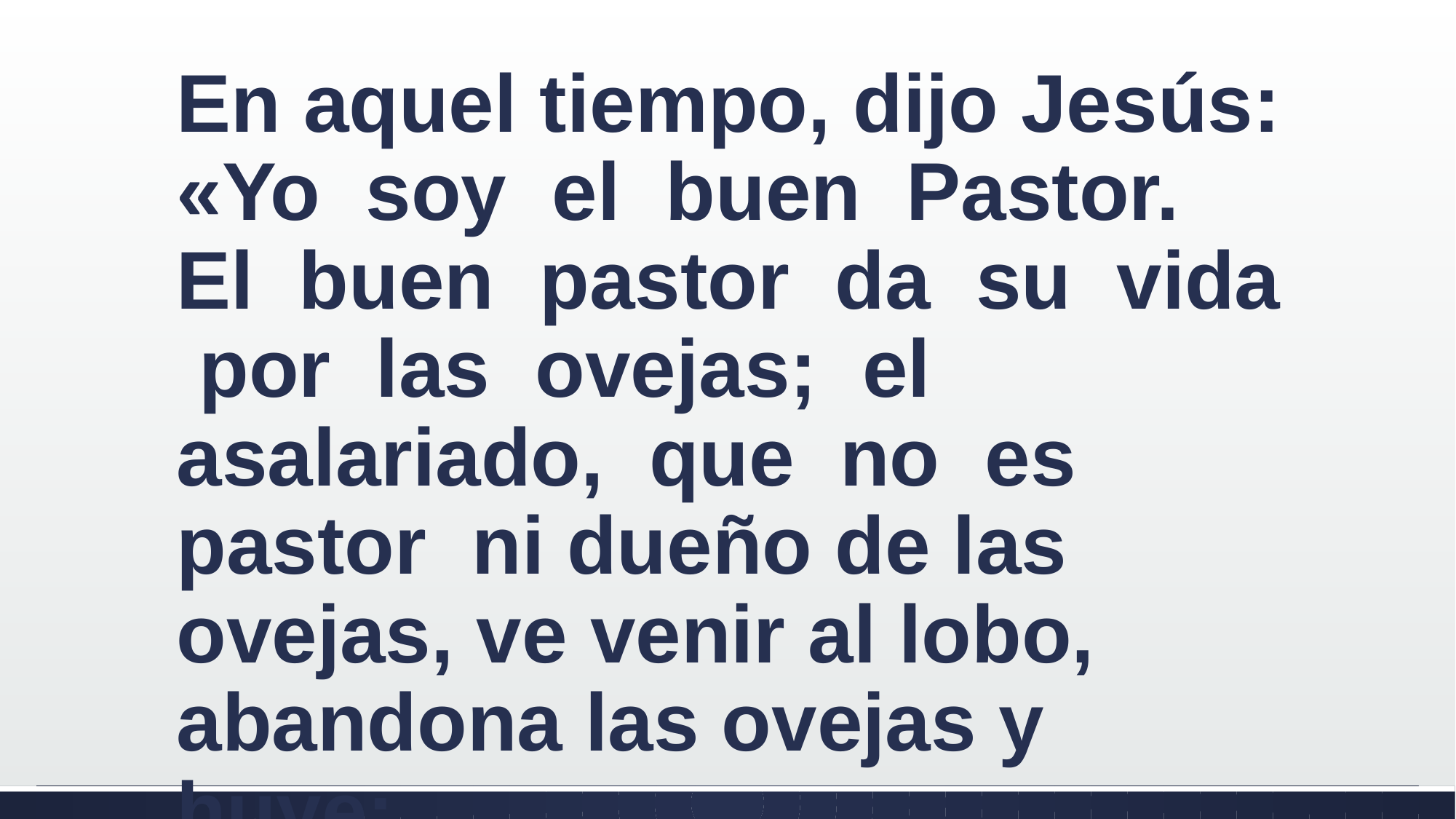

#
En aquel tiempo, dijo Jesús: «Yo  soy  el  buen  Pastor.  El  buen  pastor  da  su  vida  por  las  ovejas;  el  asalariado,  que  no  es  pastor  ni dueño de las ovejas, ve venir al lobo, abandona las ovejas y huye;